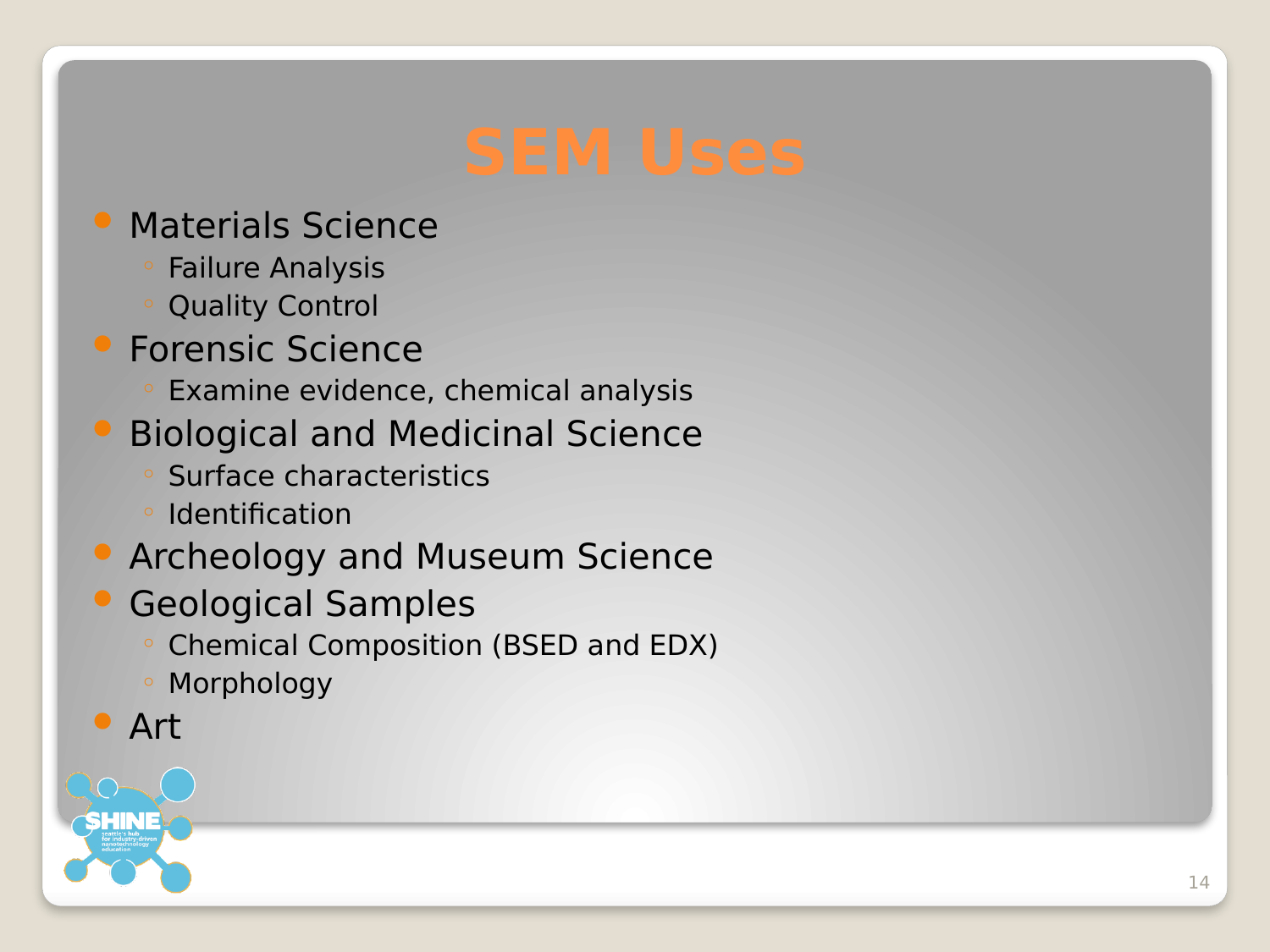

# SEM Uses
Materials Science
Failure Analysis
Quality Control
Forensic Science
Examine evidence, chemical analysis
Biological and Medicinal Science
Surface characteristics
Identification
Archeology and Museum Science
Geological Samples
Chemical Composition (BSED and EDX)
Morphology
Art

14